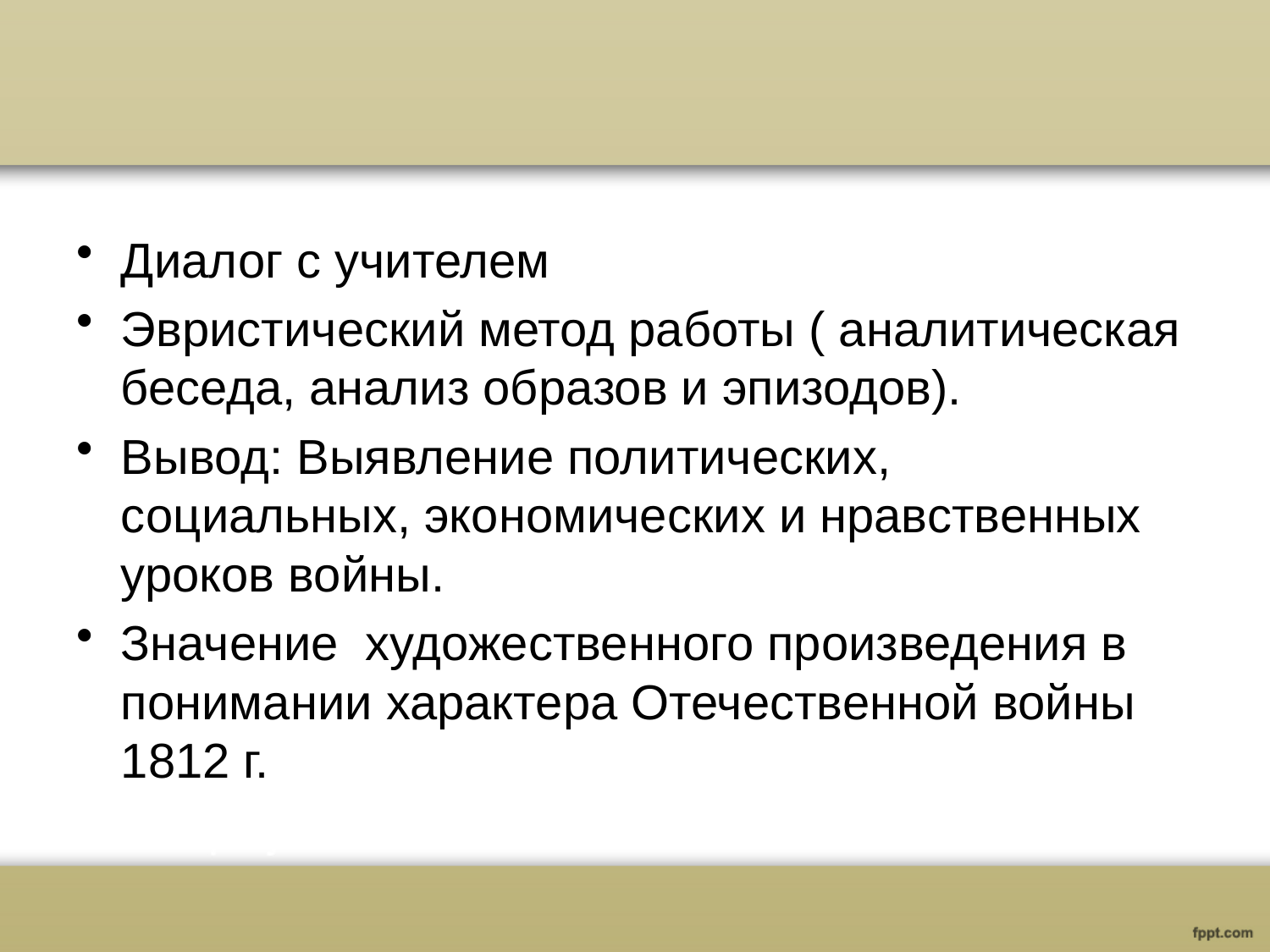

#
Диалог с учителем
Эвристический метод работы ( аналитическая беседа, анализ образов и эпизодов).
Вывод: Выявление политических, социальных, экономических и нравственных уроков войны.
Значение  художественного произведения в понимании характера Отечественной войны 1812 г.